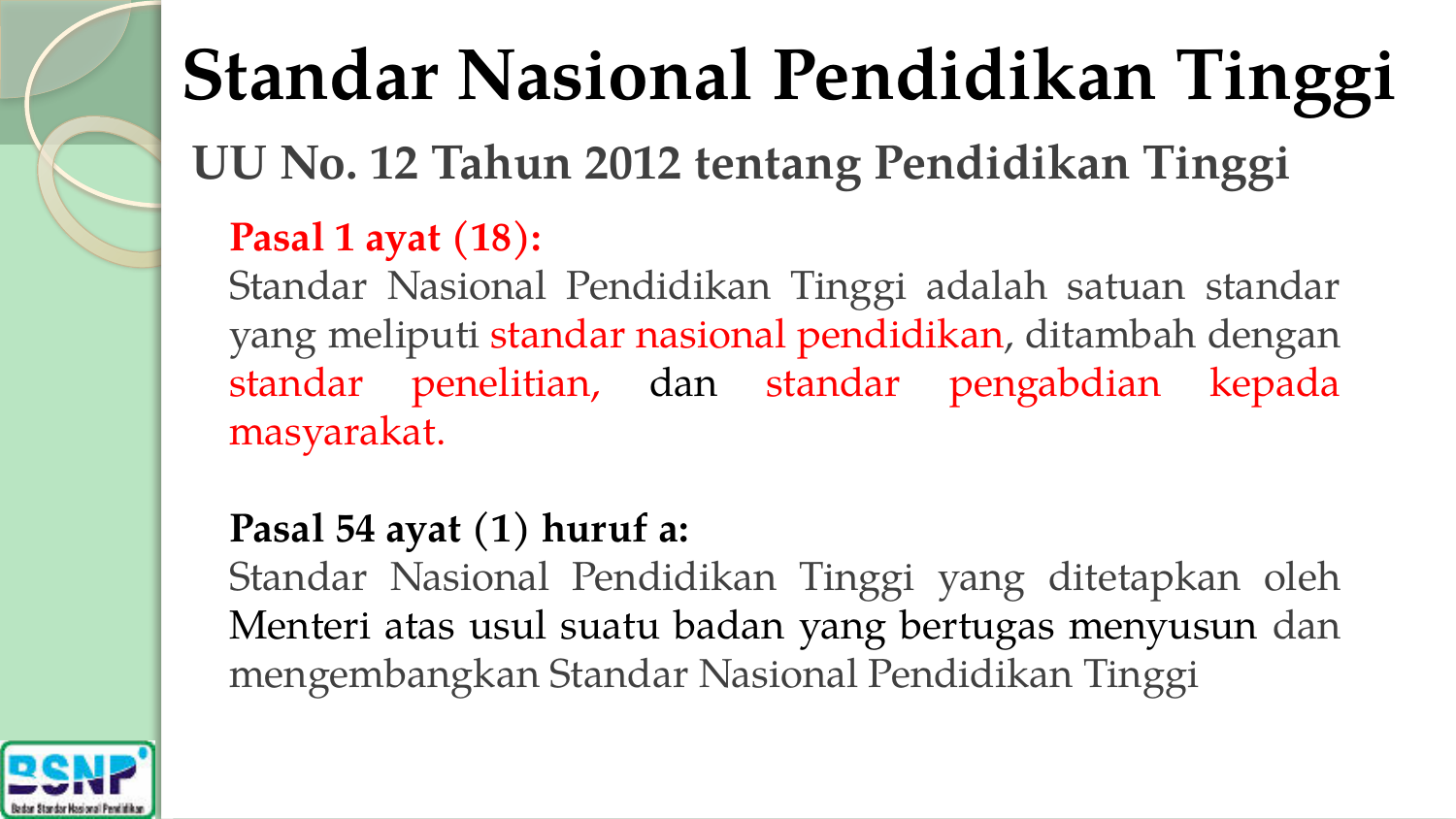

# Standar Nasional Pendidikan Tinggi
UU No. 12 Tahun 2012 tentang Pendidikan Tinggi
Pasal 1 ayat (18):
Standar Nasional Pendidikan Tinggi adalah satuan standar yang meliputi standar nasional pendidikan, ditambah dengan standar penelitian, dan standar pengabdian kepada masyarakat.

Pasal 54 ayat (1) huruf a:
Standar Nasional Pendidikan Tinggi yang ditetapkan oleh Menteri atas usul suatu badan yang bertugas menyusun dan mengembangkan Standar Nasional Pendidikan Tinggi